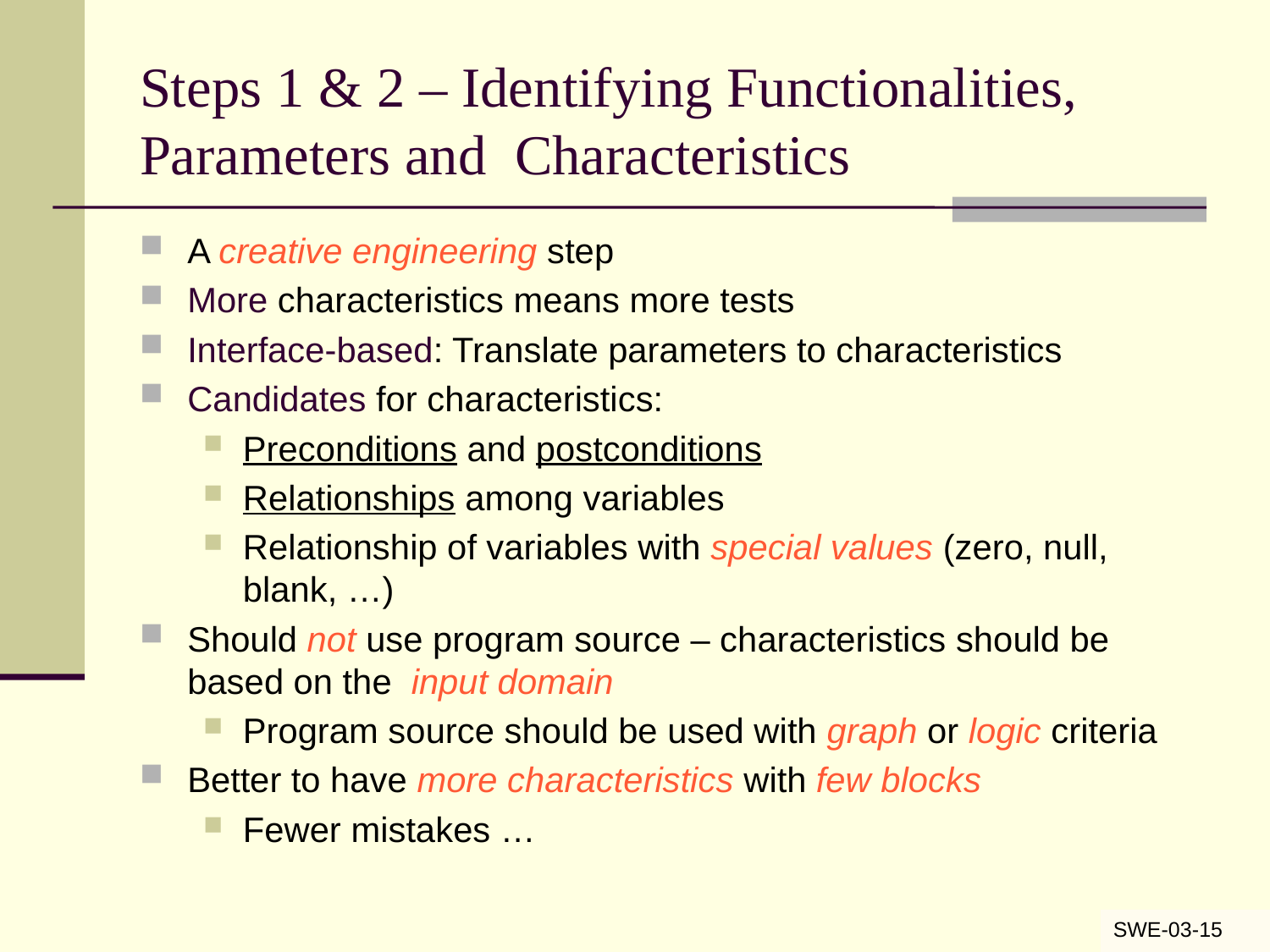

# Steps 1 & 2 – Identifying Functionalities, Parameters and  Characteristics
A creative engineering step
More characteristics means more tests
Interface-based: Translate parameters to characteristics
Candidates for characteristics:
Preconditions and postconditions
Relationships among variables
Relationship of variables with special values (zero, null, blank, …)
Should not use program source – characteristics should be based on the  input domain
Program source should be used with graph or logic criteria
Better to have more characteristics with few blocks
Fewer mistakes …